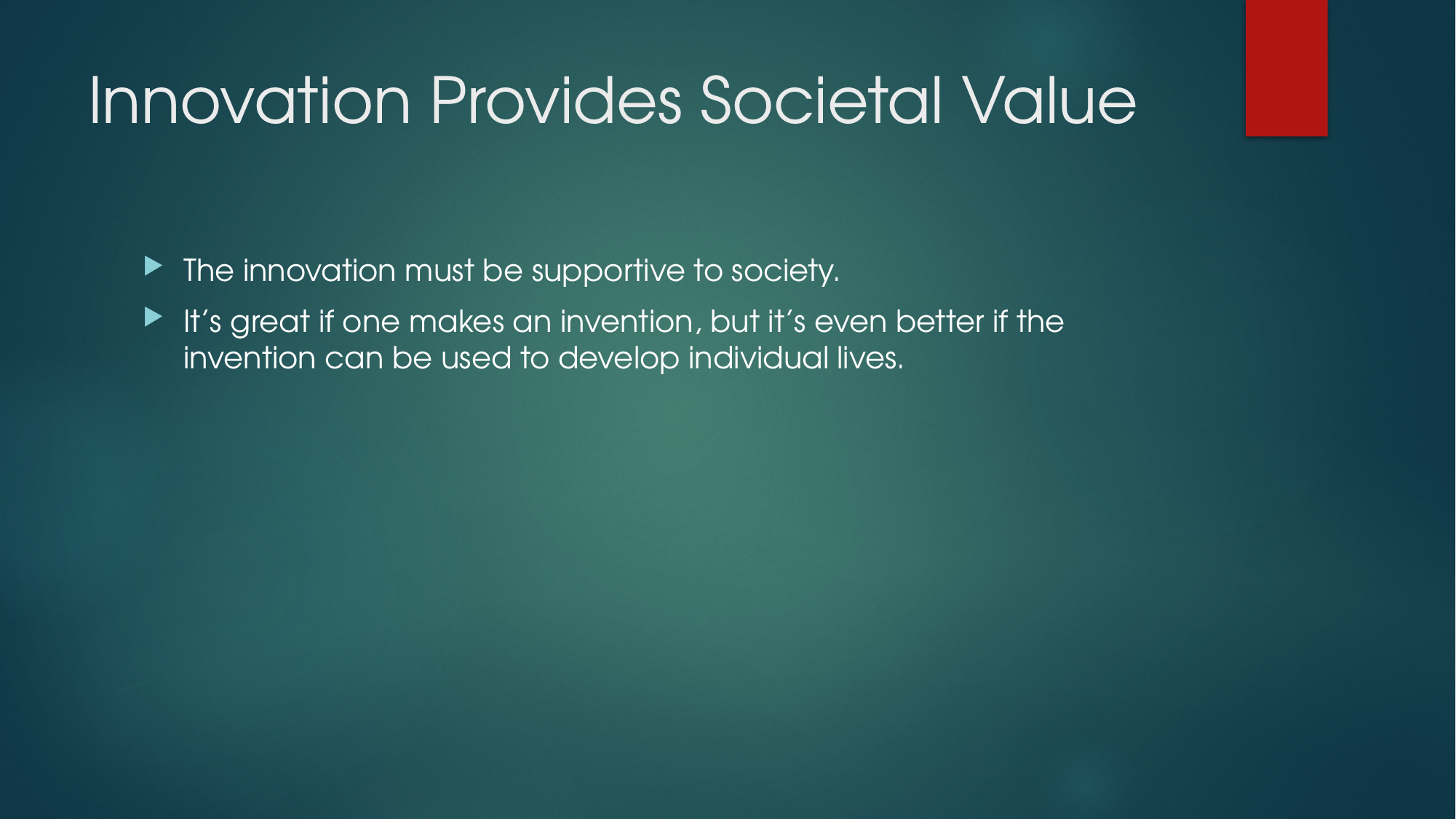

# Innovation Provides Societal Value
The innovation must be supportive to society.
It’s great if one makes an invention, but it’s even better if the invention can be used to develop individual lives.